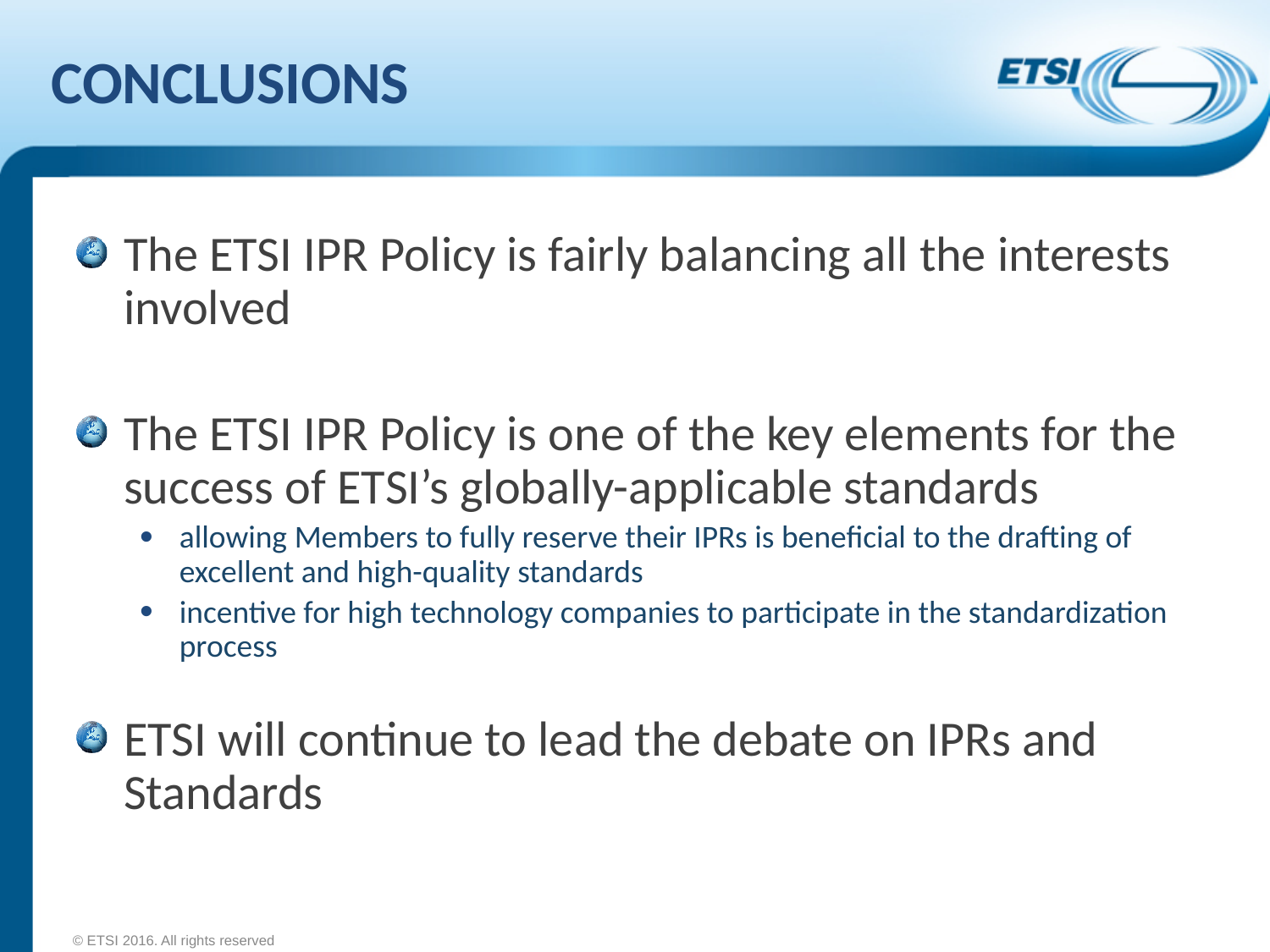

# CONCLUSIONS
The ETSI IPR Policy is fairly balancing all the interests involved

The ETSI IPR Policy is one of the key elements for the success of ETSI’s globally-applicable standards
allowing Members to fully reserve their IPRs is beneficial to the drafting of excellent and high-quality standards
incentive for high technology companies to participate in the standardization process
ETSI will continue to lead the debate on IPRs and Standards
© ETSI 2016. All rights reserved